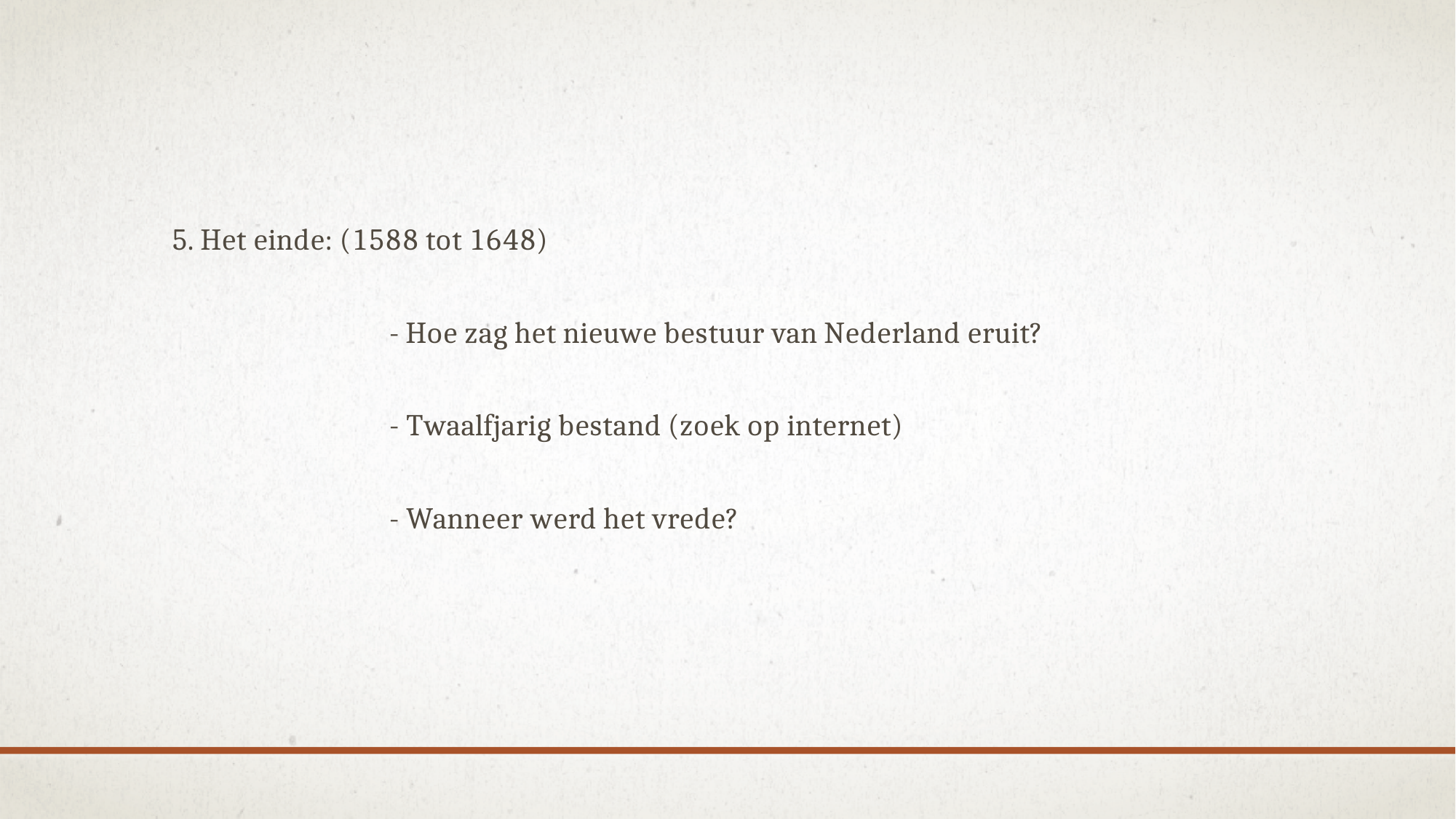

#
5. Het einde: (1588 tot 1648)
		- Hoe zag het nieuwe bestuur van Nederland eruit?
 		- Twaalfjarig bestand (zoek op internet)
		- Wanneer werd het vrede?